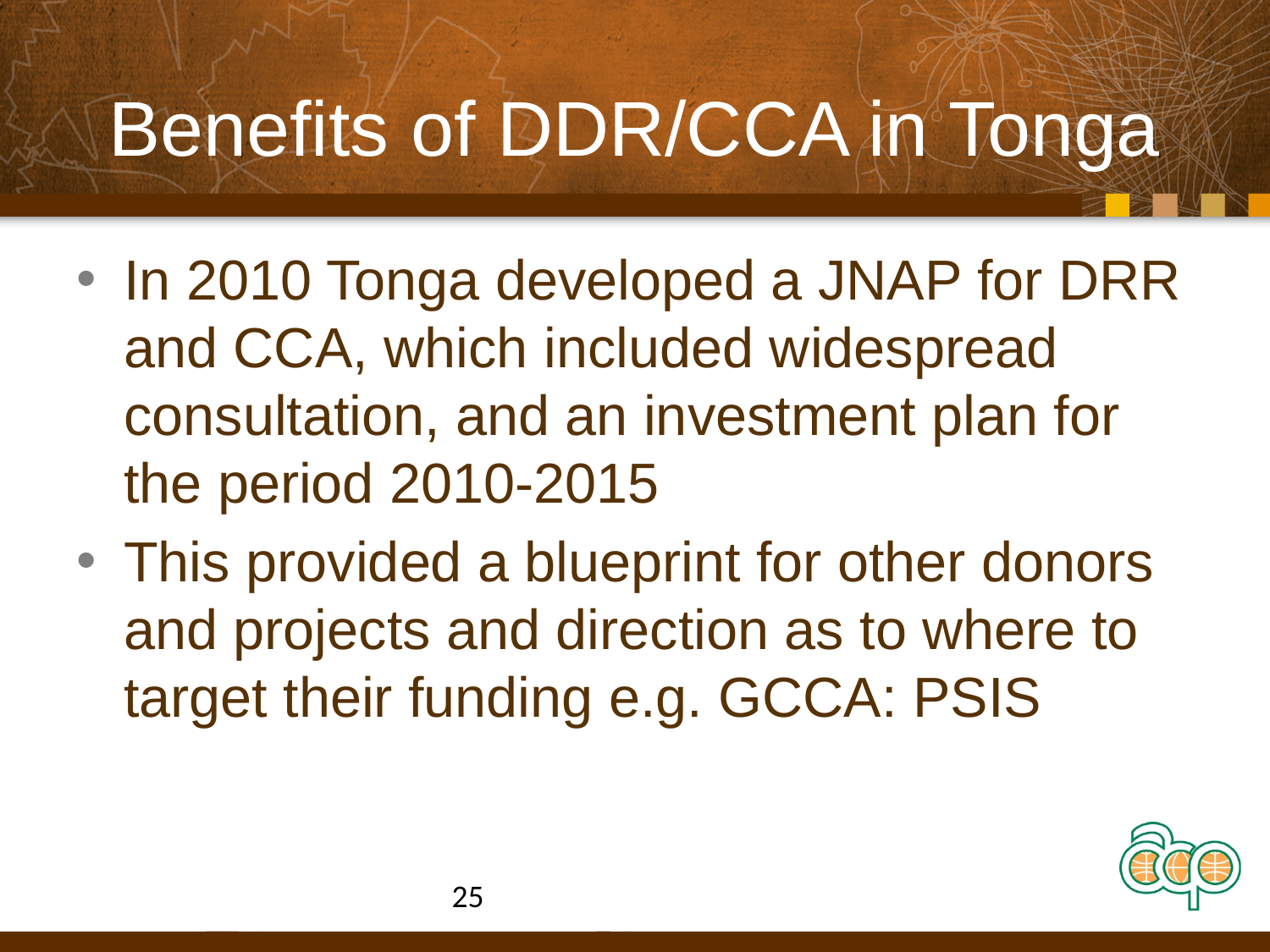

# Benefits of DDR/CCA in Tonga
In 2010 Tonga developed a JNAP for DRR and CCA, which included widespread consultation, and an investment plan for the period 2010-2015
This provided a blueprint for other donors and projects and direction as to where to target their funding e.g. GCCA: PSIS
25